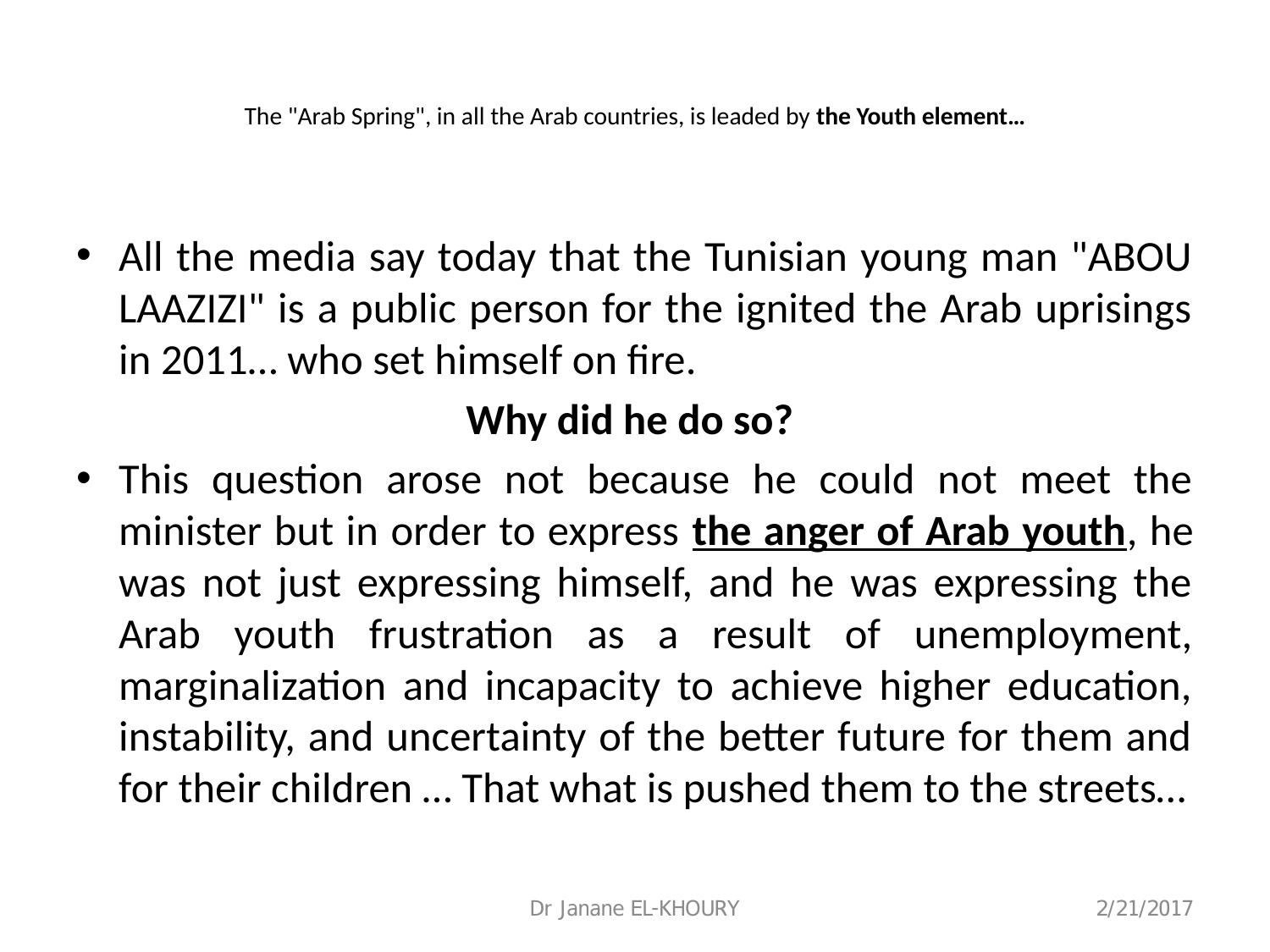

# The "Arab Spring", in all the Arab countries, is leaded by the Youth element…
All the media say today that the Tunisian young man "ABOU LAAZIZI" is a public person for the ignited the Arab uprisings in 2011… who set himself on fire.
Why did he do so?
This question arose not because he could not meet the minister but in order to express the anger of Arab youth, he was not just expressing himself, and he was expressing the Arab youth frustration as a result of unemployment, marginalization and incapacity to achieve higher education, instability, and uncertainty of the better future for them and for their children … That what is pushed them to the streets…

Dr Janane EL-KHOURY
2/21/2017